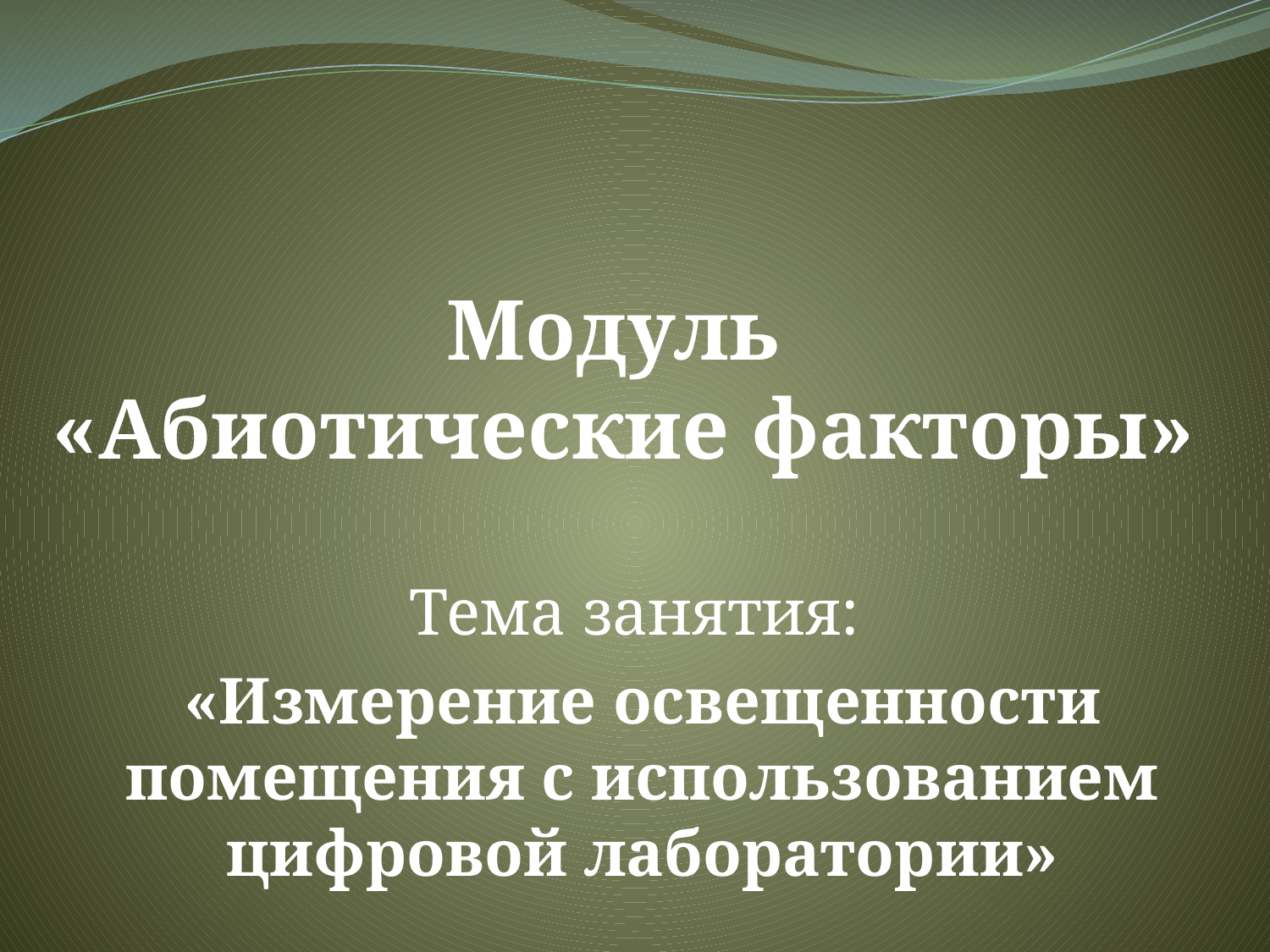

# Модуль «Абиотические факторы»
Тема занятия:
«Измерение освещенности помещения с использованием цифровой лаборатории»